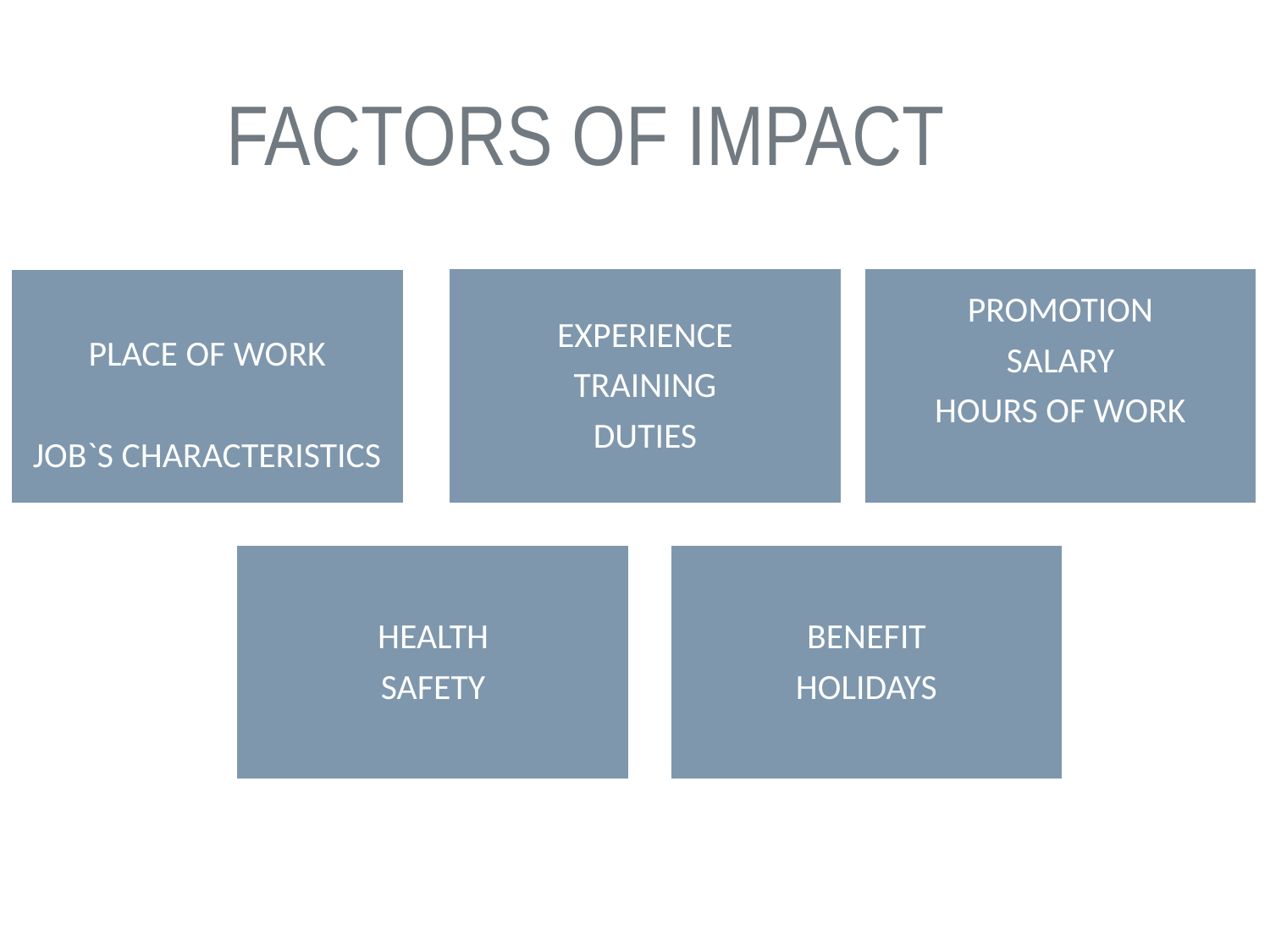

FACTORS OF IMPACT

PLACE OF WORK

JOB`S CHARACTERISTICS
EXPERIENCE
TRAINING
DUTIES
PROMOTION
SALARY
HOURS OF WORK

HEALTH
SAFETY
BENEFIT
HOLIDAYS